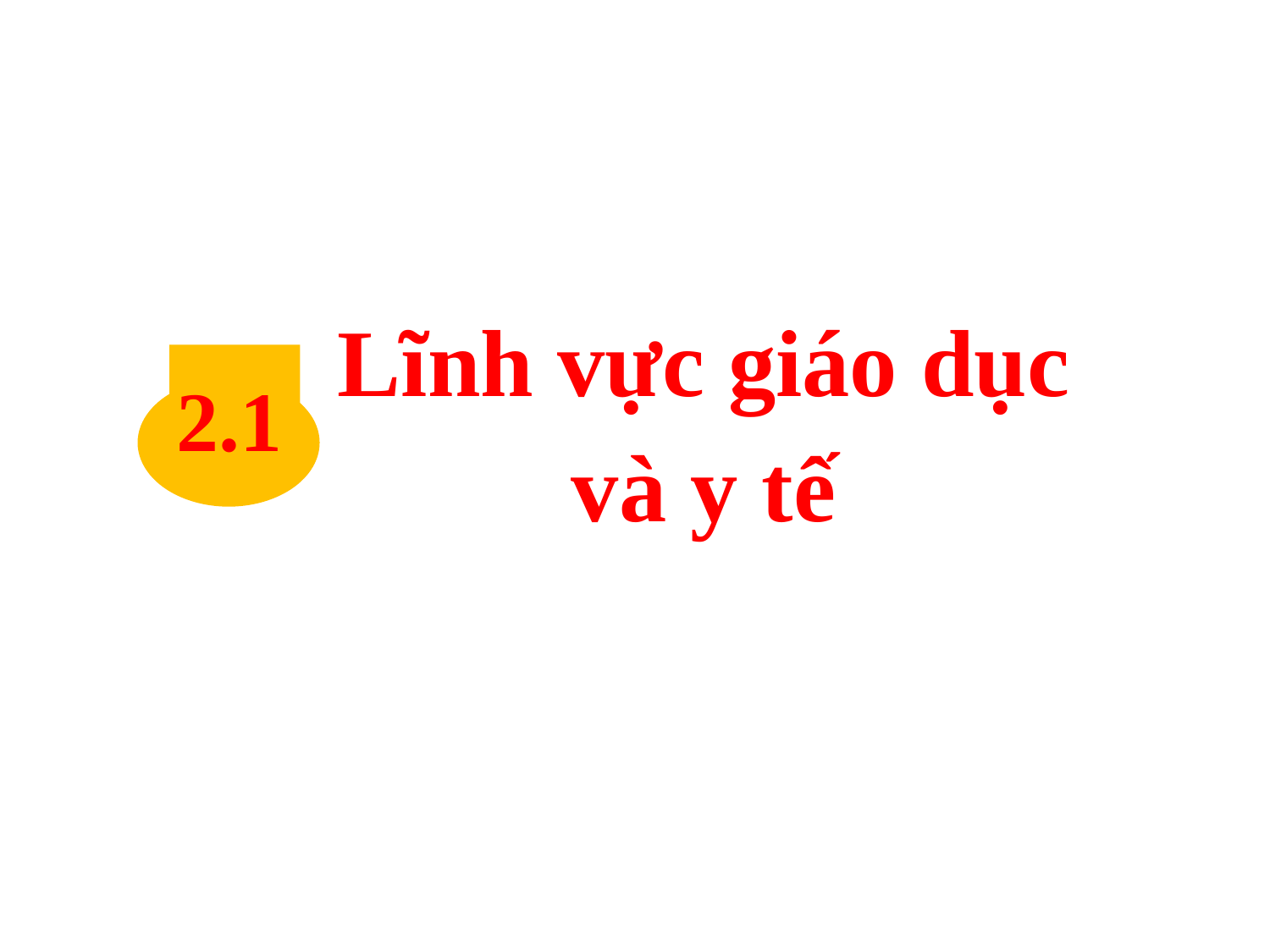

Lĩnh vực giáo dục và y tế
2.1